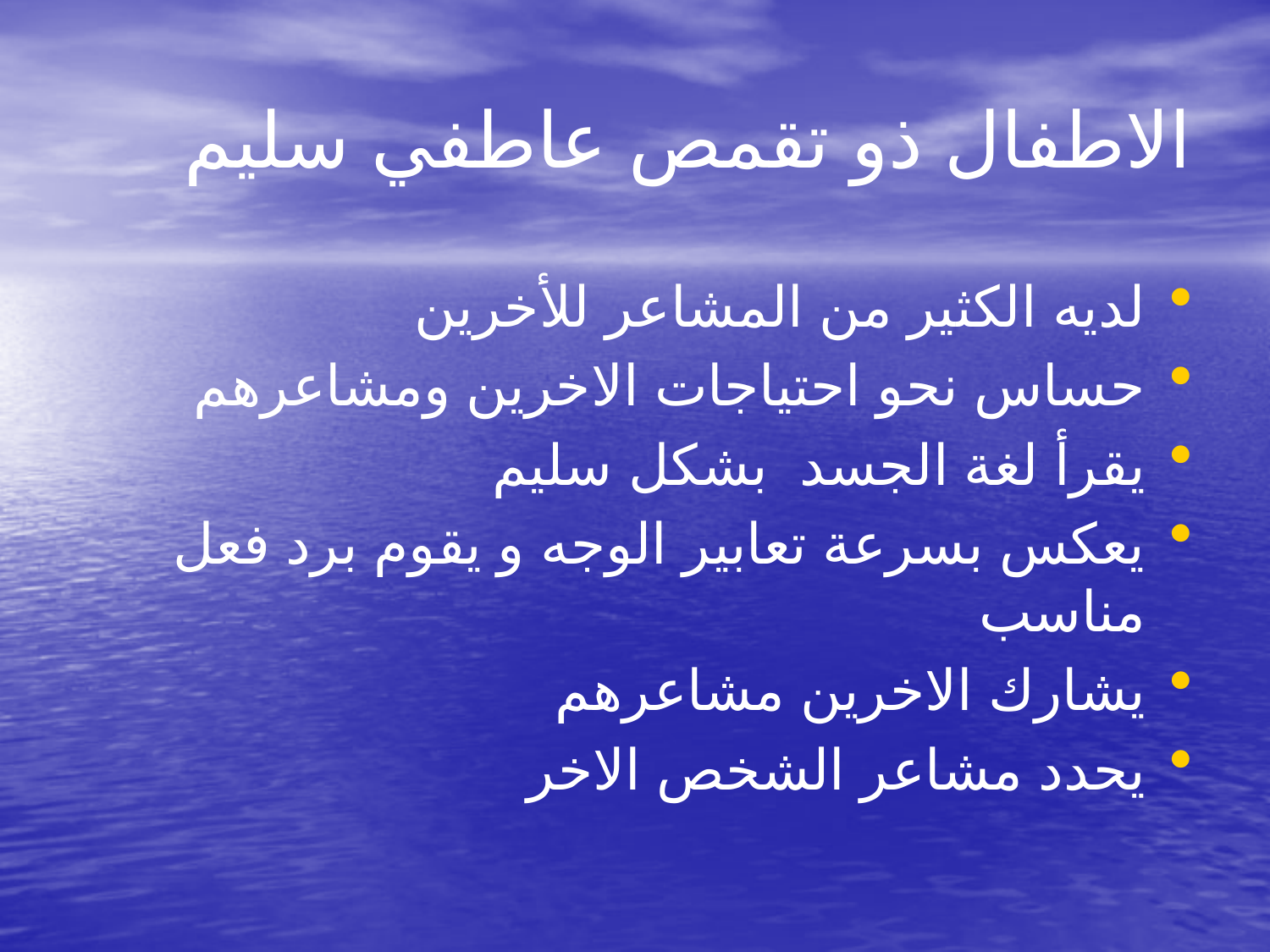

# الاطفال ذو تقمص عاطفي سليم
لديه الكثير من المشاعر للأخرين
حساس نحو احتياجات الاخرين ومشاعرهم
يقرأ لغة الجسد  بشكل سليم
يعكس بسرعة تعابير الوجه و يقوم برد فعل مناسب
يشارك الاخرين مشاعرهم
يحدد مشاعر الشخص الاخر